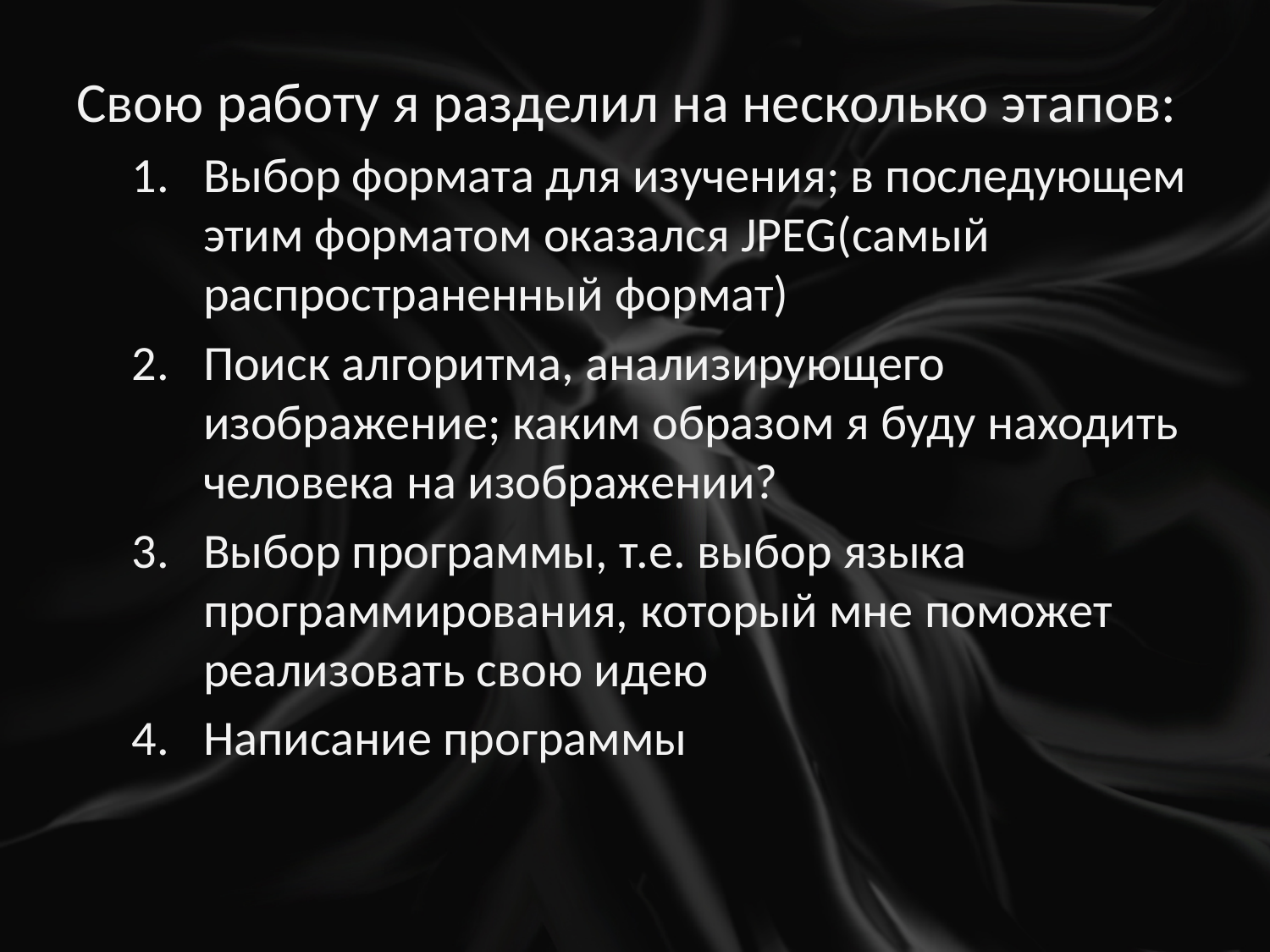

Свою работу я разделил на несколько этапов:
Выбор формата для изучения; в последующем этим форматом оказался JPEG(самый распространенный формат)
Поиск алгоритма, анализирующего изображение; каким образом я буду находить человека на изображении?
Выбор программы, т.е. выбор языка программирования, который мне поможет реализовать свою идею
Написание программы